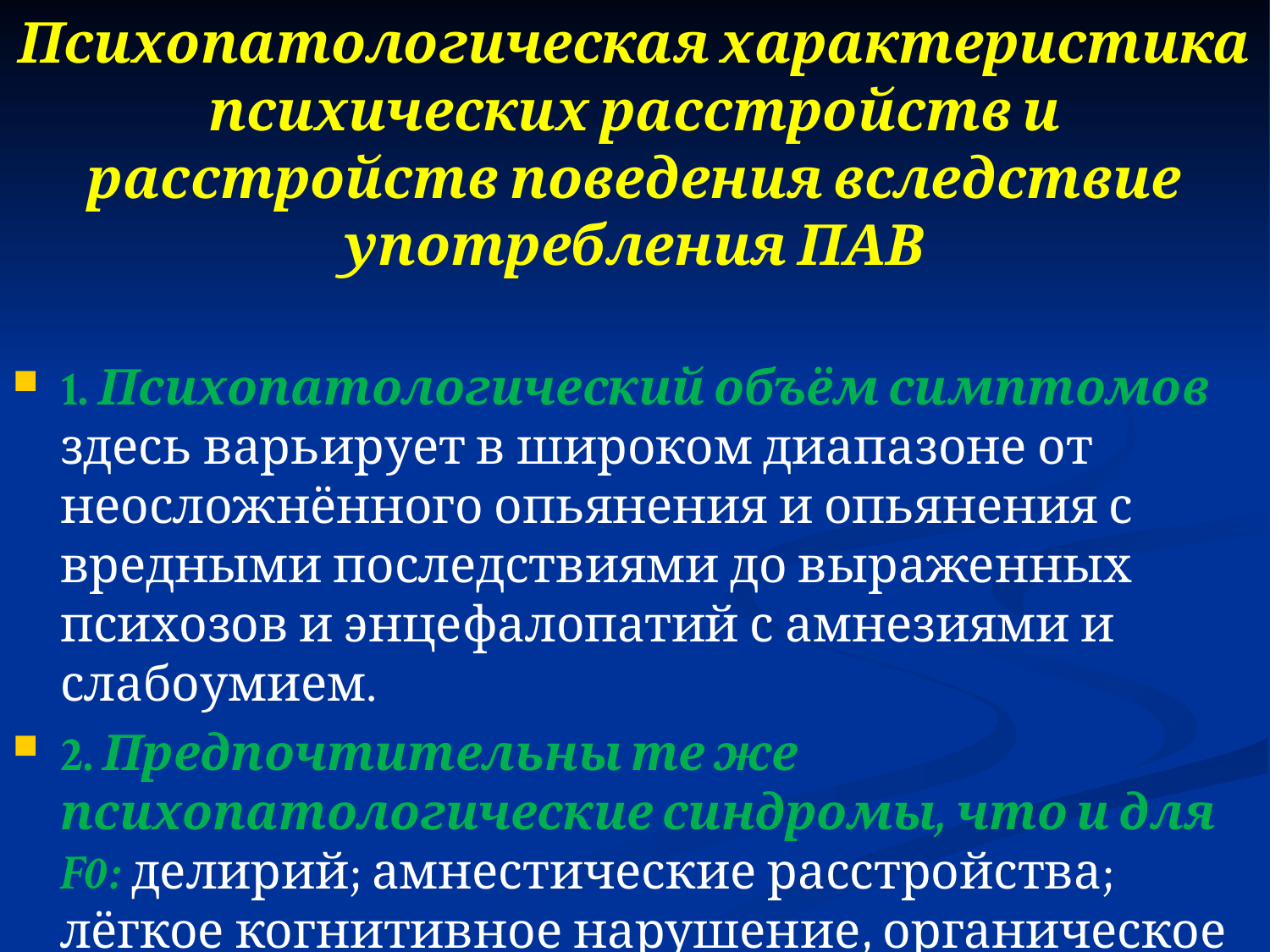

Психопатологическая характеристика психических расстройств и расстройств поведения вследствие употребления ПАВ

1. Психопатологический объём симптомов здесь варьирует в широком диапазоне от неосложнённого опьянения и опьянения с вредными последствиями до выраженных психозов и энцефалопатий с амнезиями и слабоумием.
2. Предпочтительны те же психопатологические синдромы, что и для F0: делирий; амнестические расстройства; лёгкое когнитивное нарушение, органическое снижение личности с возможной психопатизацией; деменция.